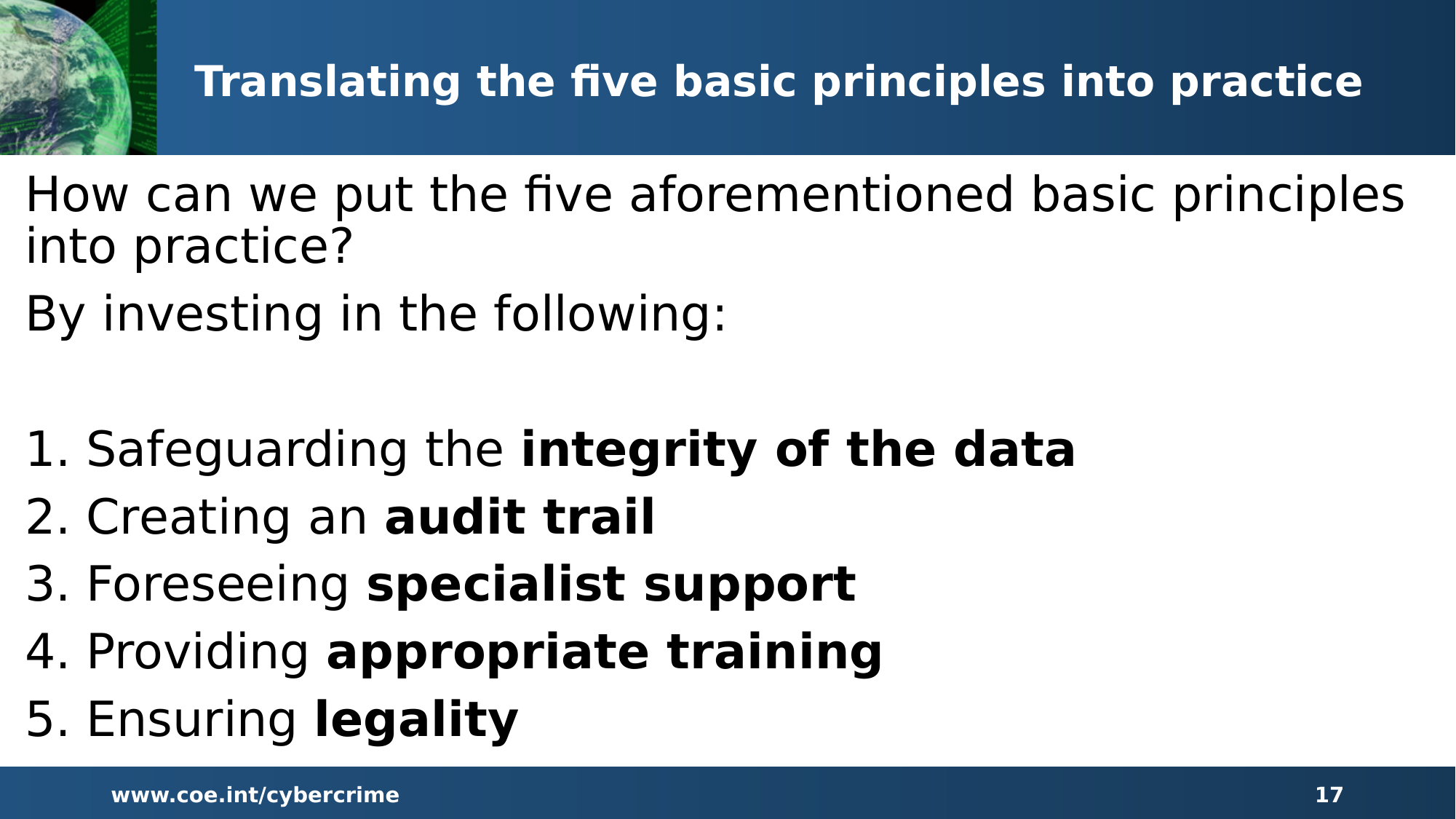

# Translating the five basic principles into practice
How can we put the five aforementioned basic principles into practice?
By investing in the following:

Safeguarding the integrity of the data
Creating an audit trail
Foreseeing specialist support
Providing appropriate training
Ensuring legality
www.coe.int/cybercrime
17